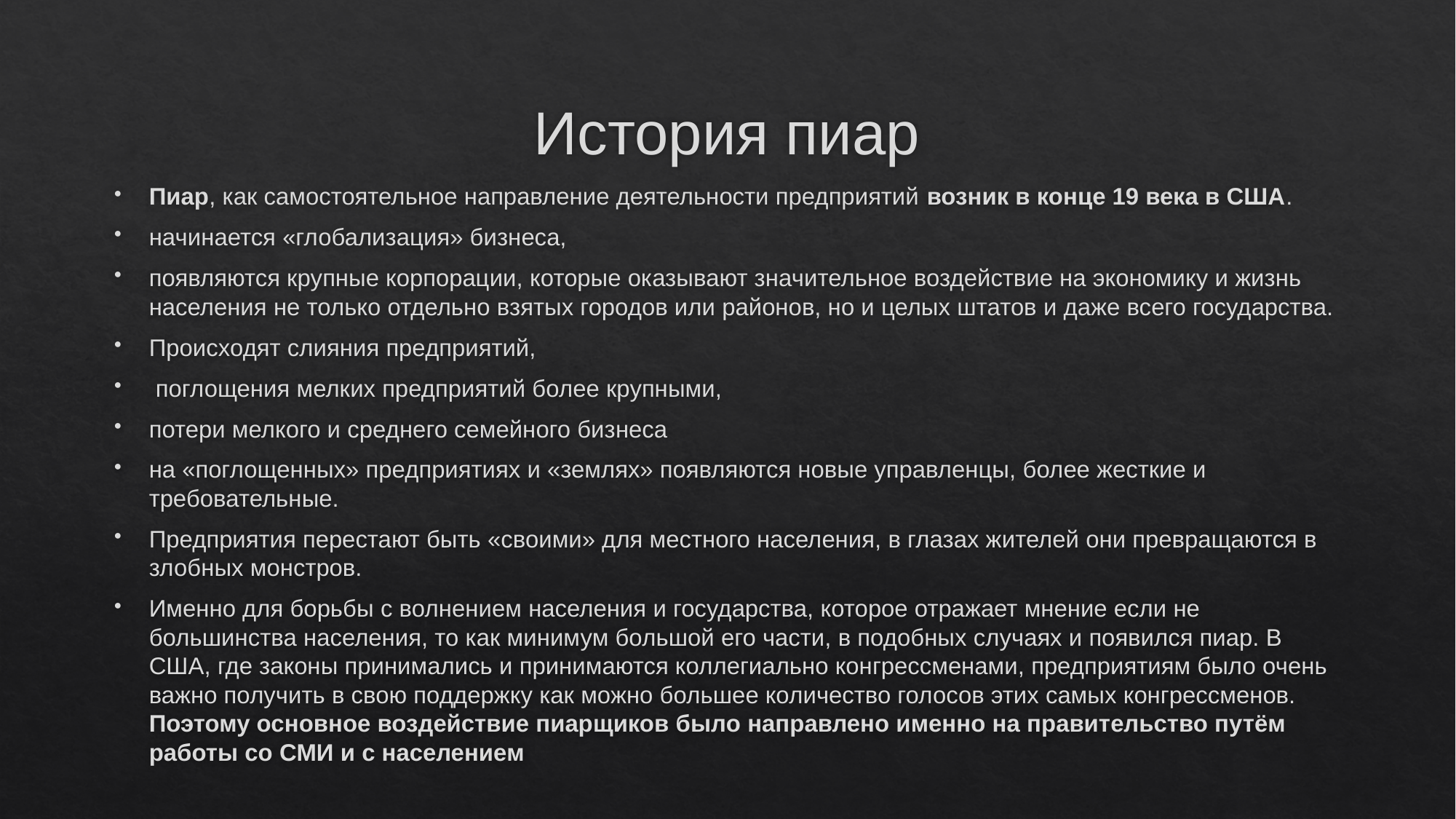

# История пиар
Пиар, как самостоятельное направление деятельности предприятий возник в конце 19 века в США.
начинается «глобализация» бизнеса,
появляются крупные корпорации, которые оказывают значительное воздействие на экономику и жизнь населения не только отдельно взятых городов или районов, но и целых штатов и даже всего государства.
Происходят слияния предприятий,
 поглощения мелких предприятий более крупными,
потери мелкого и среднего семейного бизнеса
на «поглощенных» предприятиях и «землях» появляются новые управленцы, более жесткие и требовательные.
Предприятия перестают быть «своими» для местного населения, в глазах жителей они превращаются в злобных монстров.
Именно для борьбы с волнением населения и государства, которое отражает мнение если не большинства населения, то как минимум большой его части, в подобных случаях и появился пиар. В США, где законы принимались и принимаются коллегиально конгрессменами, предприятиям было очень важно получить в свою поддержку как можно большее количество голосов этих самых конгрессменов. Поэтому основное воздействие пиарщиков было направлено именно на правительство путём работы со СМИ и с населением